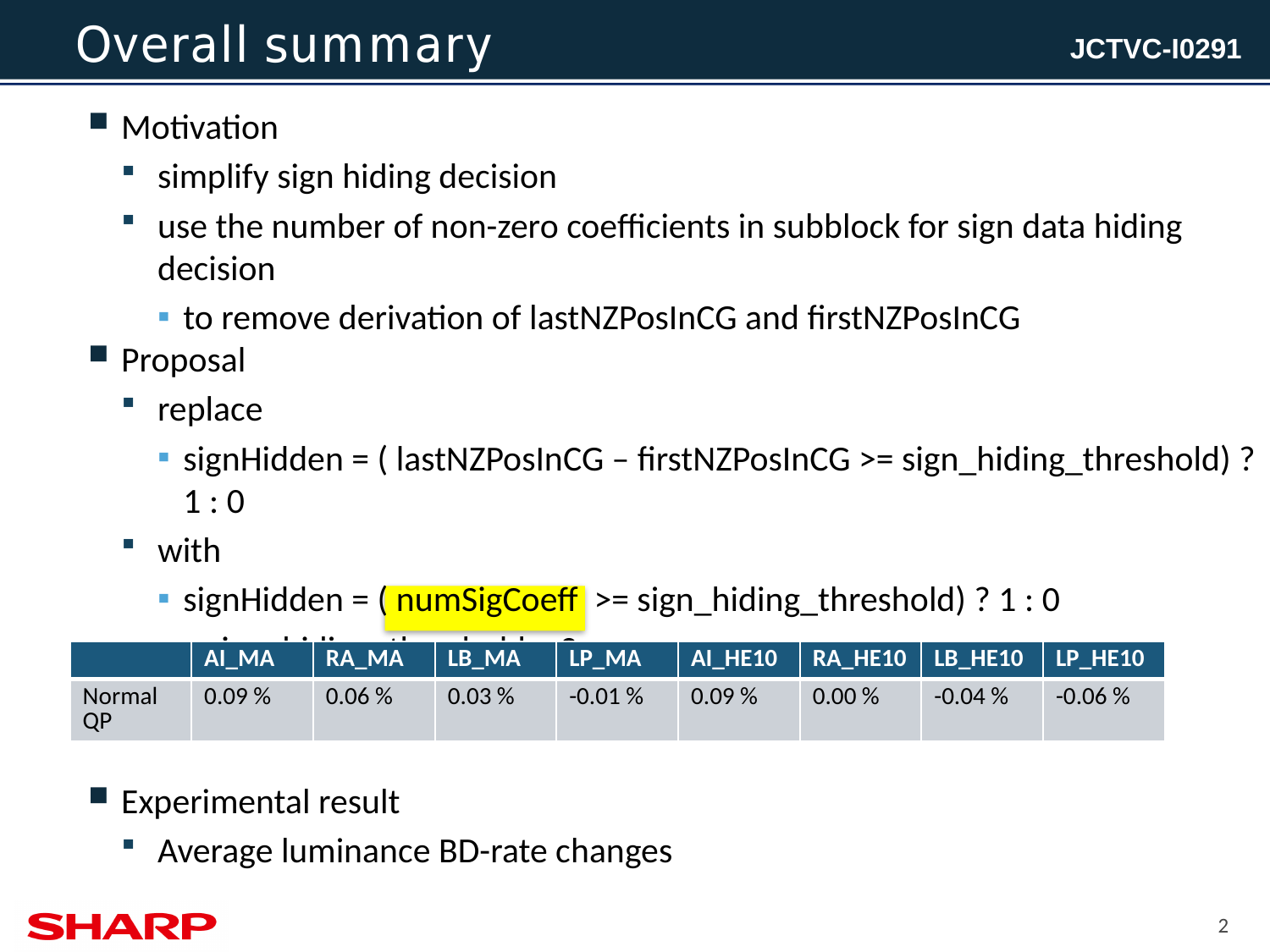

# Overall summary
Motivation
simplify sign hiding decision
use the number of non-zero coefficients in subblock for sign data hiding decision
to remove derivation of lastNZPosInCG and firstNZPosInCG
Proposal
replace
signHidden = ( lastNZPosInCG – firstNZPosInCG >= sign_hiding_threshold) ? 1 : 0
with
signHidden = ( numSigCoeff  >= sign_hiding_threshold) ? 1 : 0
sign_hiding_threshold = 3

Experimental result
Average luminance BD-rate changes

Cross-checked results are provided by JVC-Kenwood (JCTVC-I0301)

|  | AI\_MA | RA\_MA | LB\_MA | LP\_MA | AI\_HE10 | RA\_HE10 | LB\_HE10 | LP\_HE10 |
| --- | --- | --- | --- | --- | --- | --- | --- | --- |
| Normal QP | 0.09 % | 0.06 % | 0.03 % | -0.01 % | 0.09 % | 0.00 % | -0.04 % | -0.06 % |
2